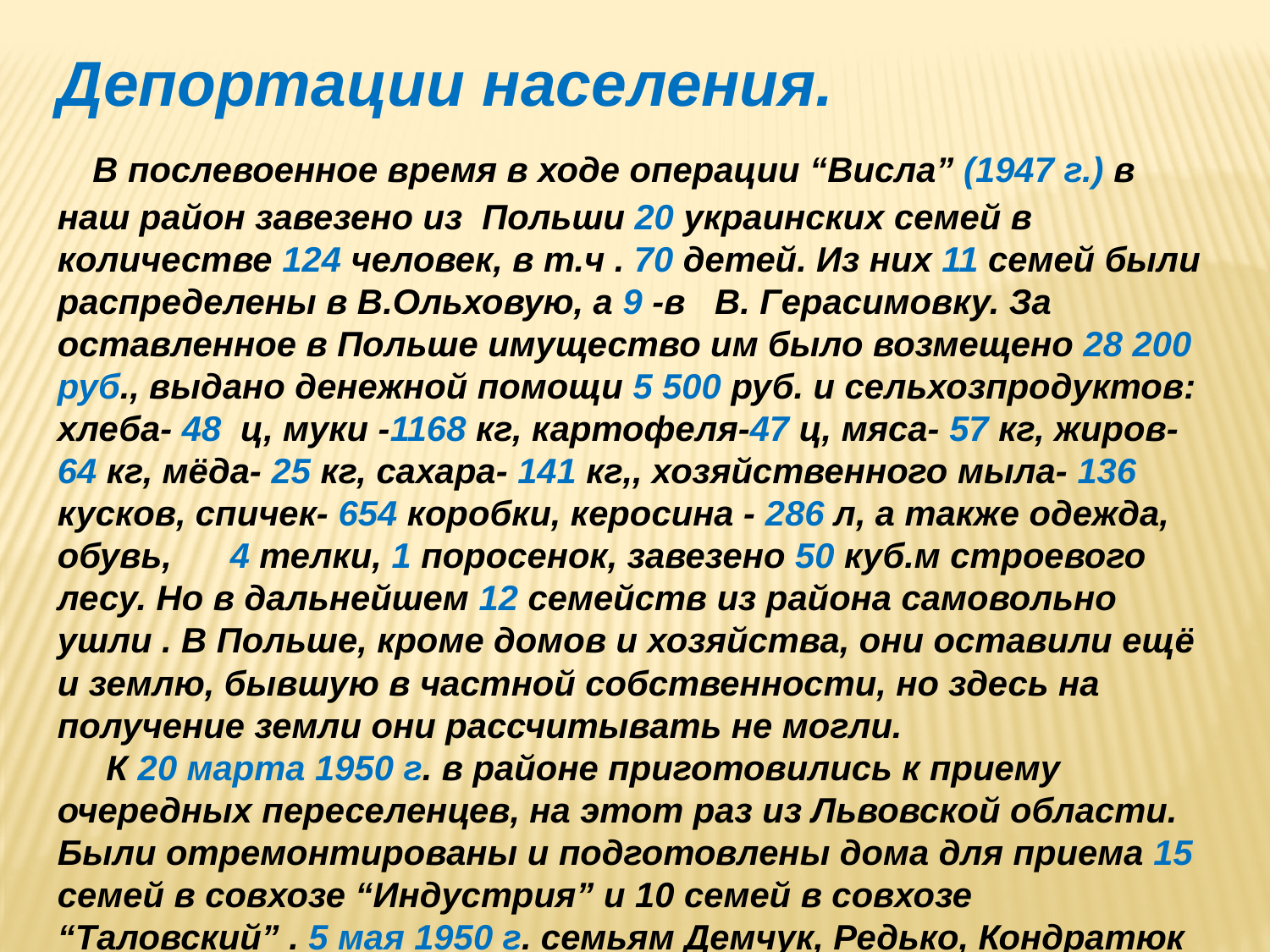

Депортации населения.
  В послевоенное время в ходе операции “Висла” (1947 г.) в наш район завезено из  Польши 20 украинских семей в количестве 124 человек, в т.ч . 70 детей. Из них 11 семей были распределены в В.Ольховую, а 9 -в   В. Герасимовку. За оставленное в Польше имущество им было возмещено 28 200 руб., выдано денежной помощи 5 500 руб. и сельхозпродуктов: хлеба- 48  ц, муки -1168 кг, картофеля-47 ц, мяса- 57 кг, жиров- 64 кг, мёда- 25 кг, сахара- 141 кг,, хозяйственного мыла- 136 кусков, спичек- 654 коробки, керосина - 286 л, а также одежда, обувь,      4 телки, 1 поросенок, завезено 50 куб.м строевого лесу. Но в дальнейшем 12 семейств из района самовольно ушли . В Польше, кроме домов и хозяйства, они оставили ещё и землю, бывшую в частной собственности, но здесь на получение земли они рассчитывать не могли.
     К 20 марта 1950 г. в районе приготовились к приему очередных переселенцев, на этот раз из Львовской области. Были отремонтированы и подготовлены дома для приема 15 семей в совхозе “Индустрия” и 10 семей в совхозе  “Таловский” . 5 мая 1950 г. семьям Демчук, Редько, Кондратюк и Худоба, приехавшим из Львовской области, были выделены денежные ссуды в размере 5 000 руб. каждой семье.